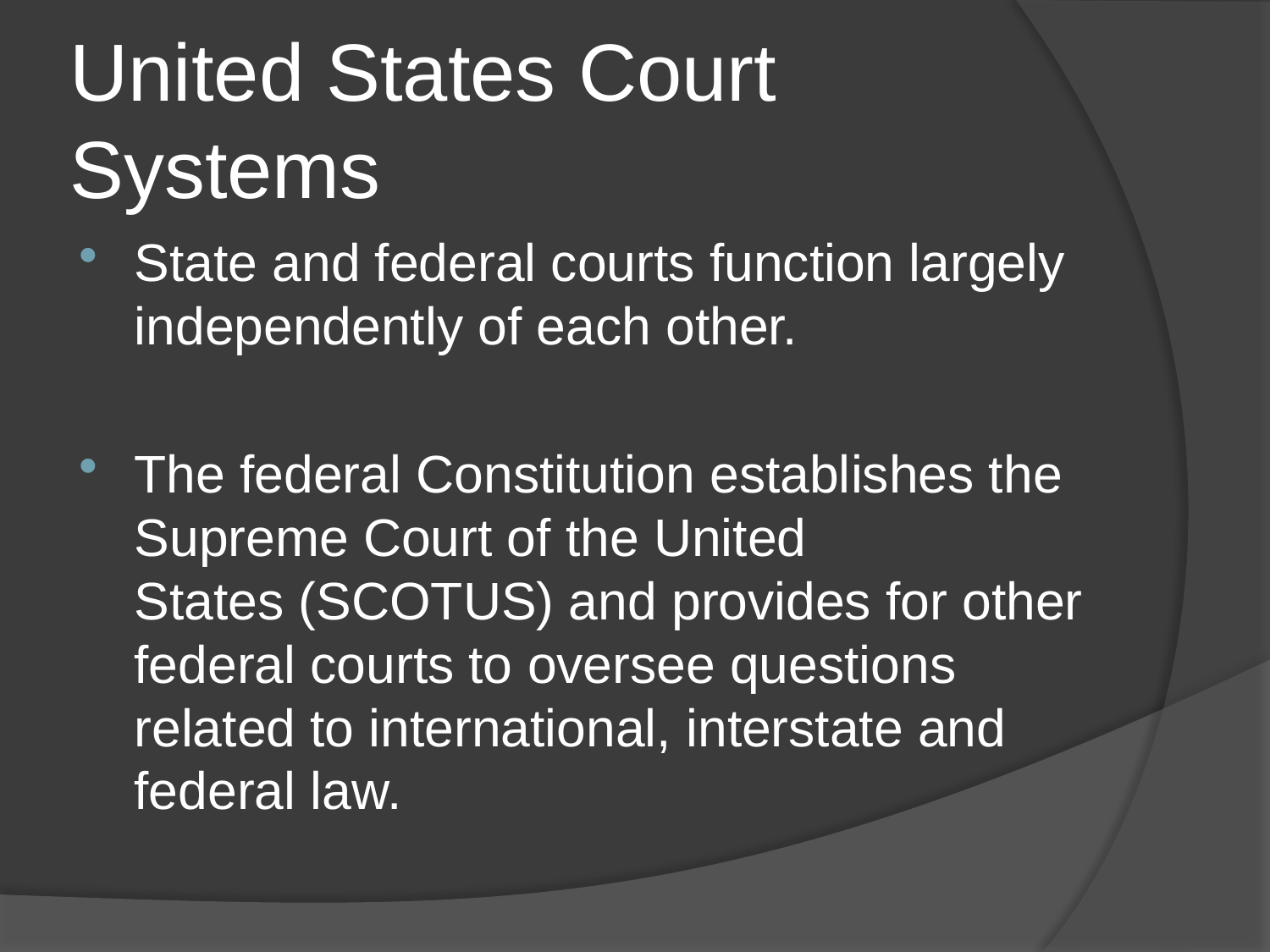

# United States Court Systems
State and federal courts function largely independently of each other.

The federal Constitution establishes the Supreme Court of the United States (SCOTUS) and provides for other federal courts to oversee questions related to international, interstate and federal law.